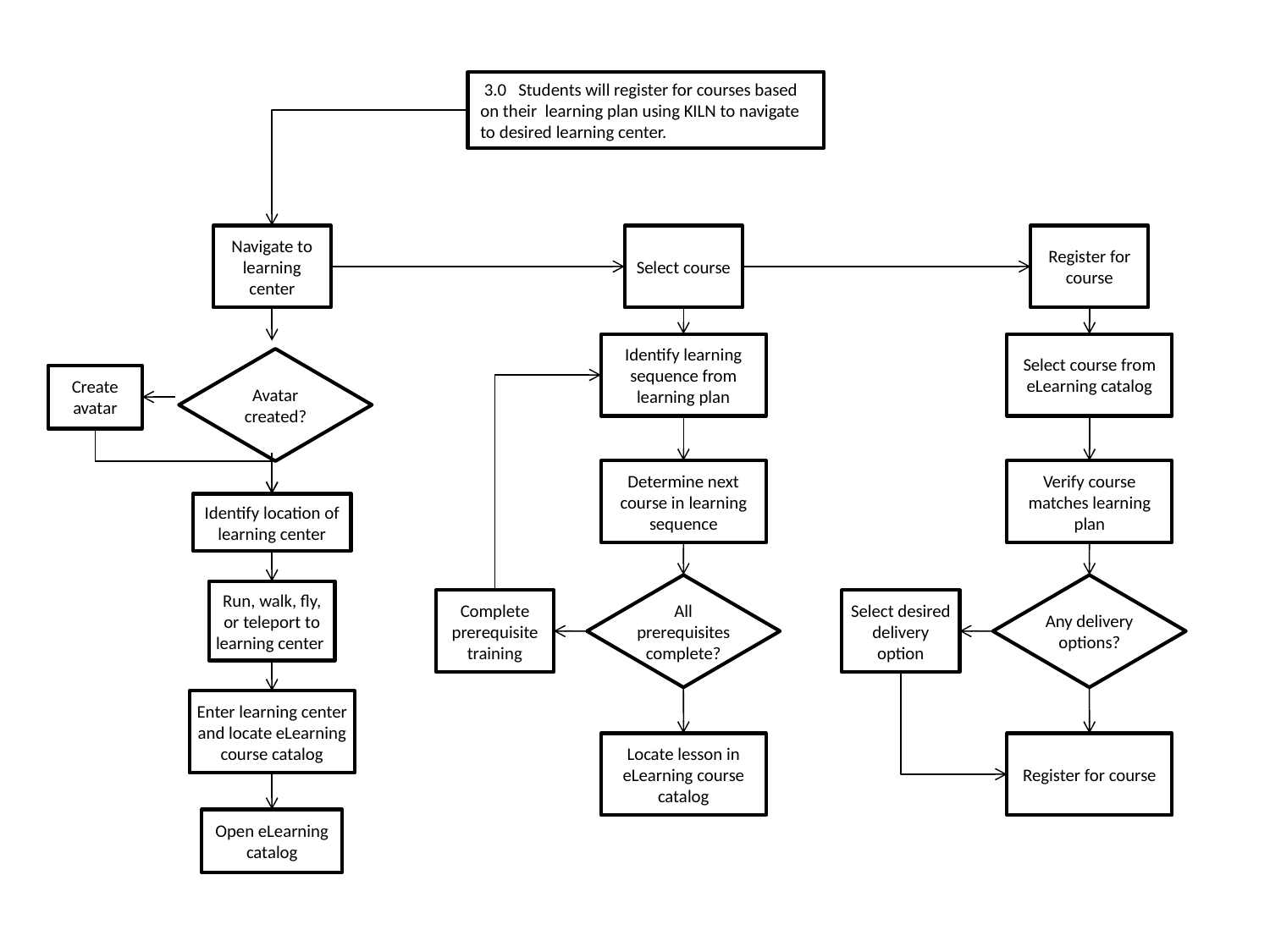

3.0   Students will register for courses based on their  learning plan using KILN to navigate to desired learning center.
Navigate to learning center
Register for course
Select course
Select course from eLearning catalog
Identify learning sequence from learning plan
Avatar created?
Create avatar
Verify course matches learning plan
Determine next course in learning sequence
Identify location of learning center
Any delivery options?
All prerequisites complete?
Run, walk, fly, or teleport to learning center
Select desired delivery option
Complete prerequisite training
Enter learning center and locate eLearning course catalog
Register for course
Locate lesson in eLearning course catalog
Open eLearning catalog